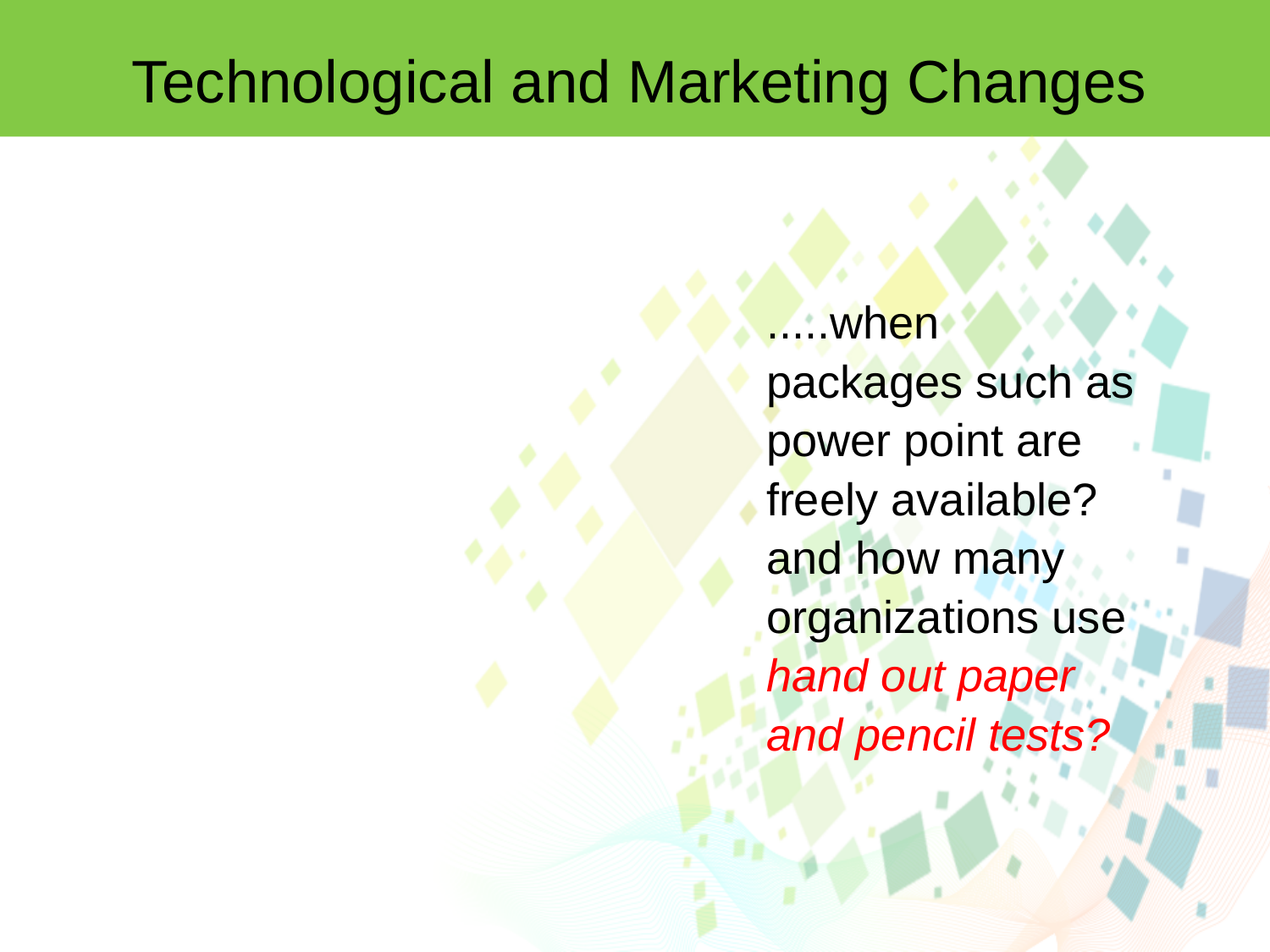

Technological and Marketing Changes
.....when packages such as power point are freely available? and how many organizations use hand out paper and pencil tests?